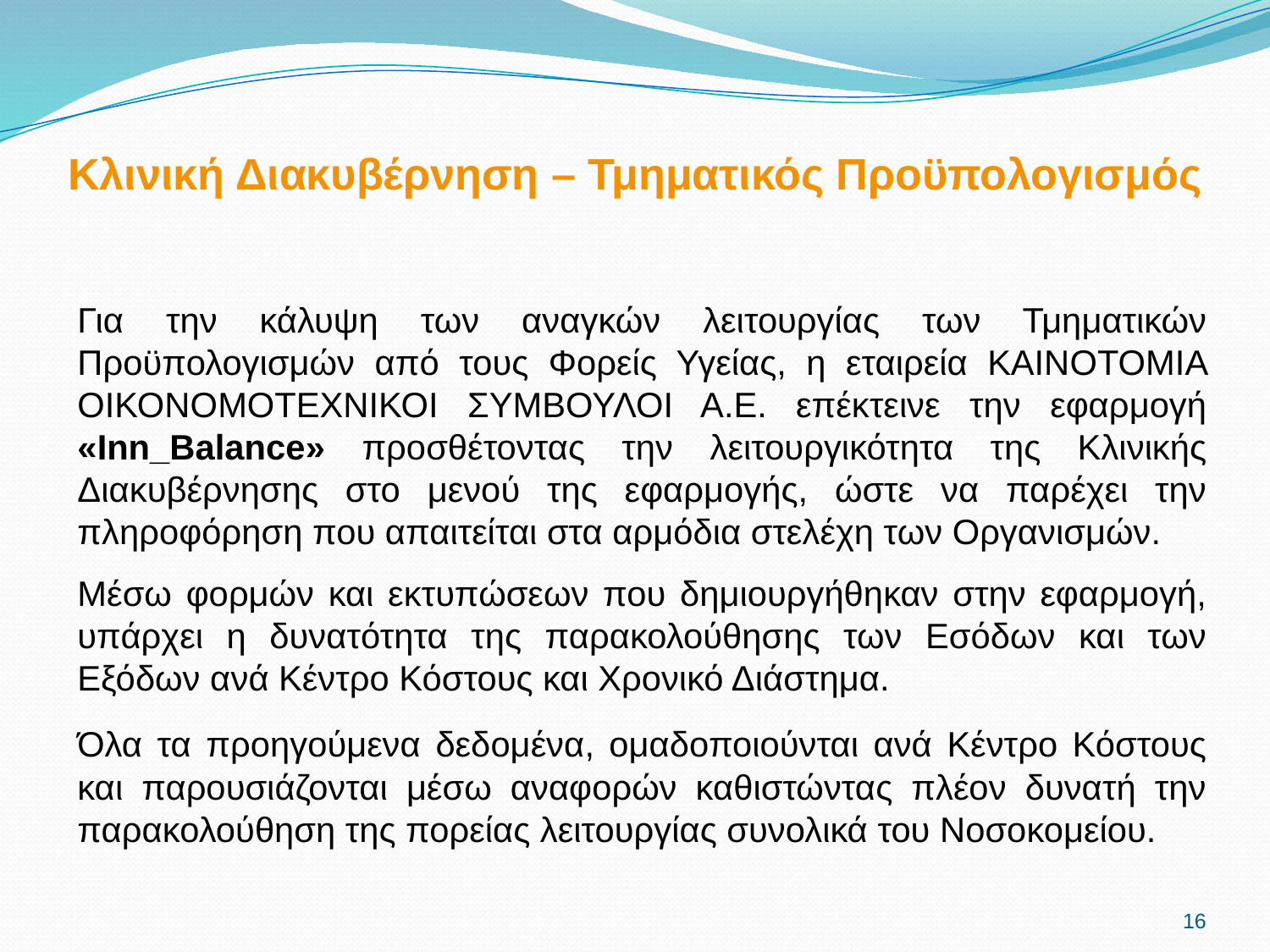

Κλινική Διακυβέρνηση – Τμηματικός Προϋπολογισμός
Για την κάλυψη των αναγκών λειτουργίας των Τμηματικών Προϋπολογισμών από τους Φορείς Υγείας, η εταιρεία ΚΑΙΝΟΤΟΜΙΑ ΟΙΚΟΝΟΜΟΤΕΧΝΙΚΟΙ ΣΥΜΒΟΥΛΟΙ Α.Ε. επέκτεινε την εφαρμογή «Inn_Balance» προσθέτοντας την λειτουργικότητα της Κλινικής Διακυβέρνησης στο μενού της εφαρμογής, ώστε να παρέχει την πληροφόρηση που απαιτείται στα αρμόδια στελέχη των Οργανισμών.
Μέσω φορμών και εκτυπώσεων που δημιουργήθηκαν στην εφαρμογή, υπάρχει η δυνατότητα της παρακολούθησης των Εσόδων και των Εξόδων ανά Κέντρο Κόστους και Χρονικό Διάστημα.
Όλα τα προηγούμενα δεδομένα, ομαδοποιούνται ανά Κέντρο Κόστους και παρουσιάζονται μέσω αναφορών καθιστώντας πλέον δυνατή την παρακολούθηση της πορείας λειτουργίας συνολικά του Νοσοκομείου.
16